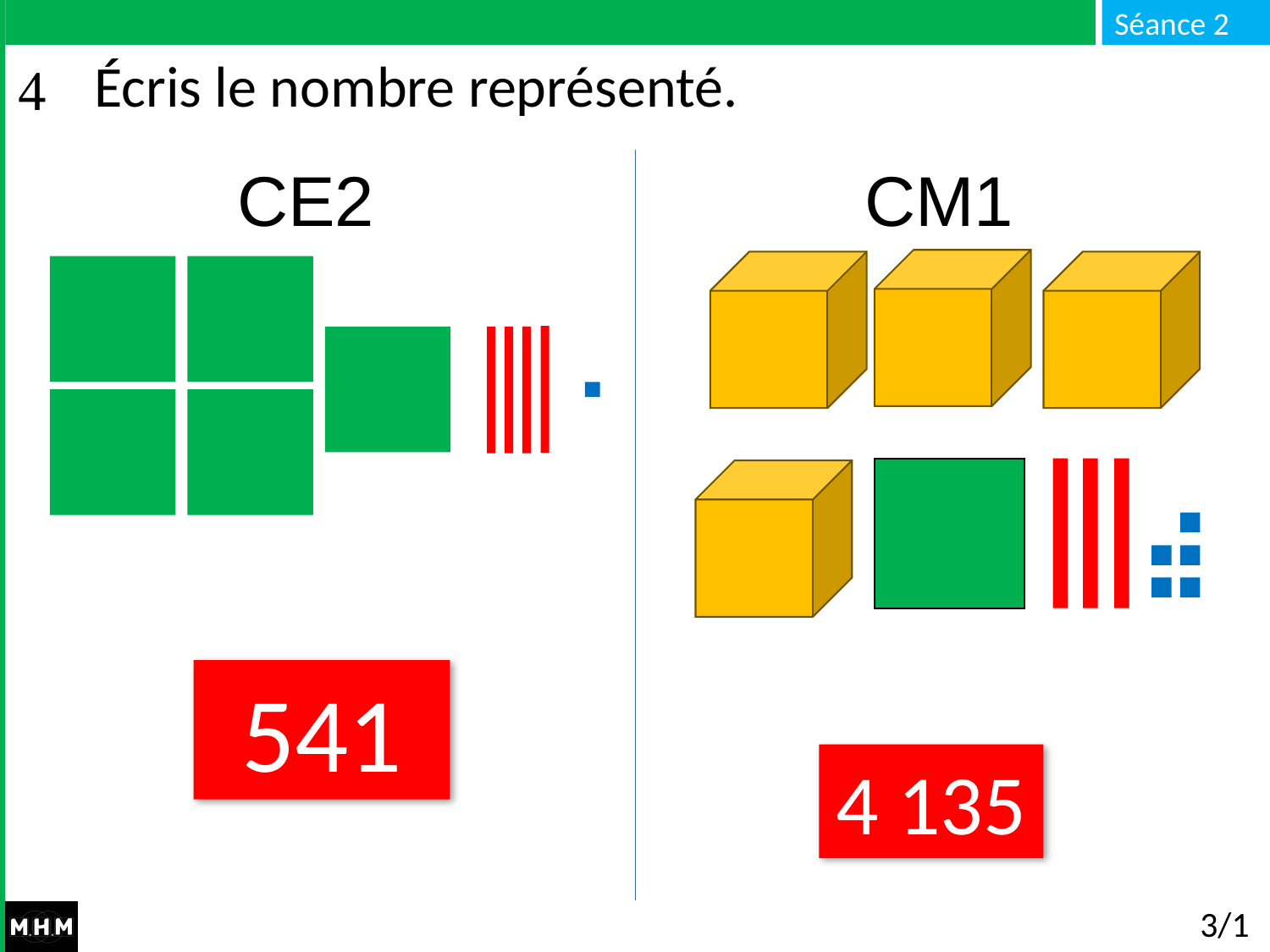

# Écris le nombre représenté.
CE2                         CM1

541
4 135
3/10